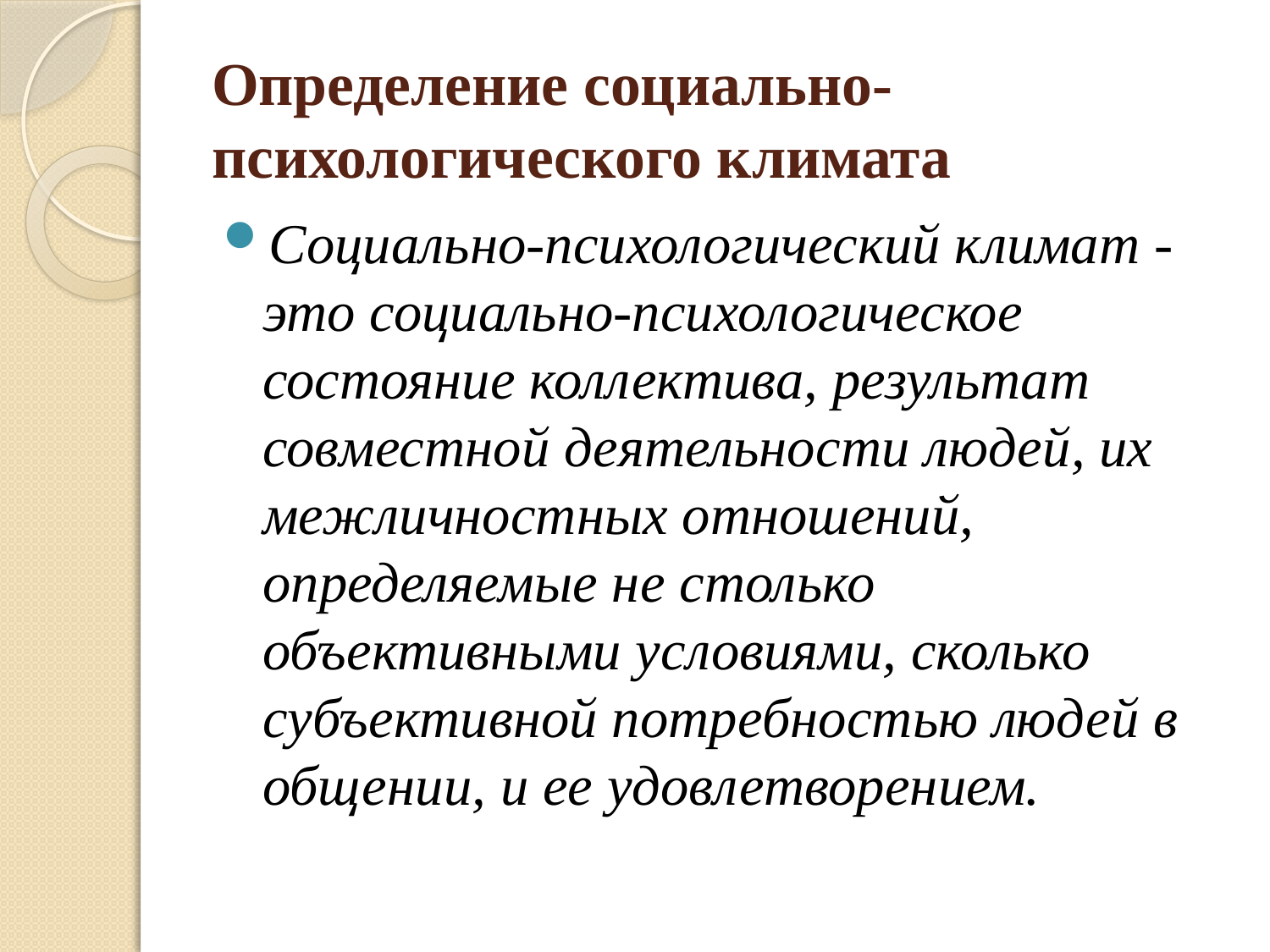

# Определение социально-психологического климата
Социально-психологический климат - это социально-психологическое состояние коллектива, результат совместной деятельности людей, их межличностных отношений, определяемые не столько объективными условиями, сколько субъективной потребностью людей в общении, и ее удовлетворением.